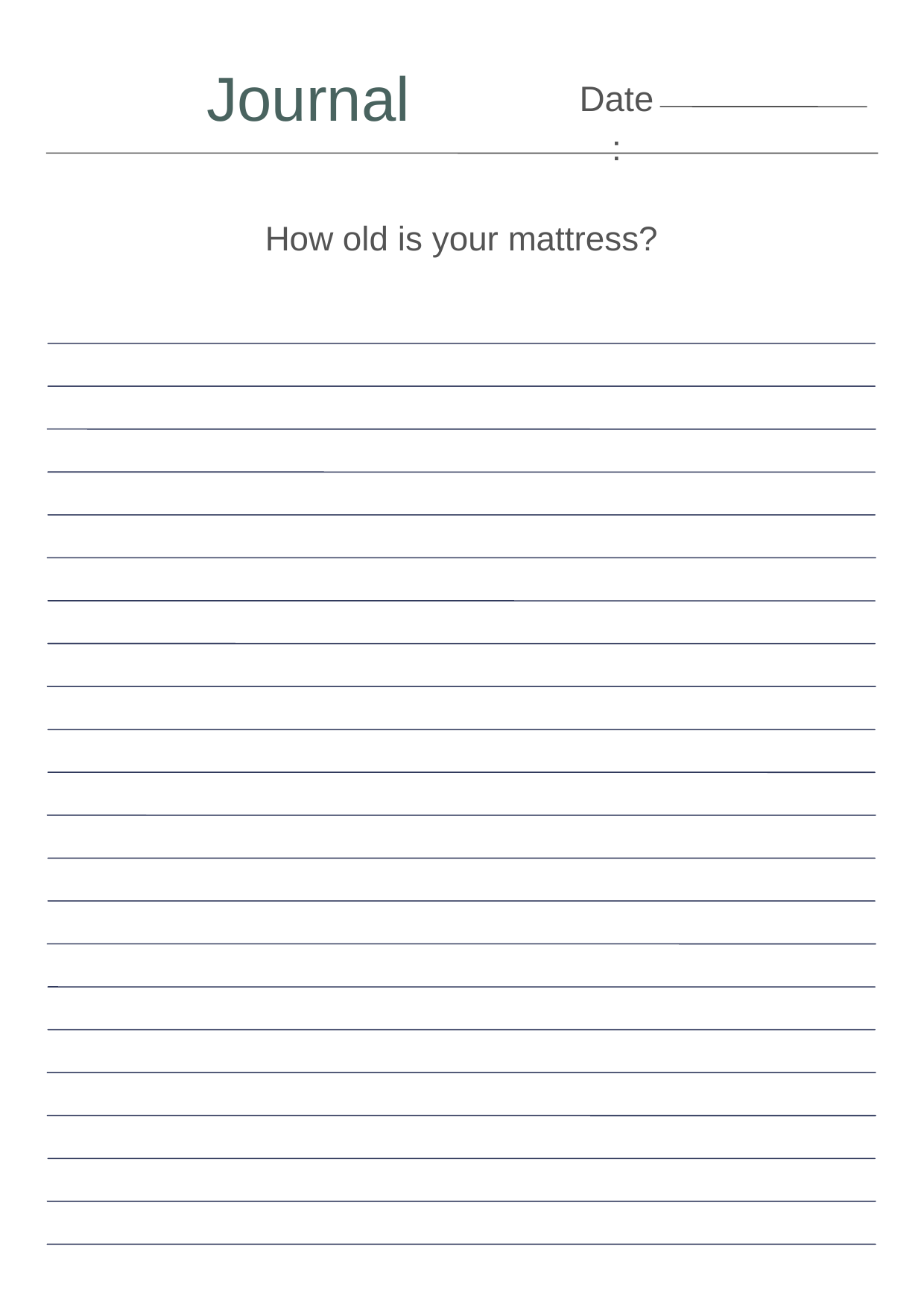

Journal
Date:

How old is your mattress?